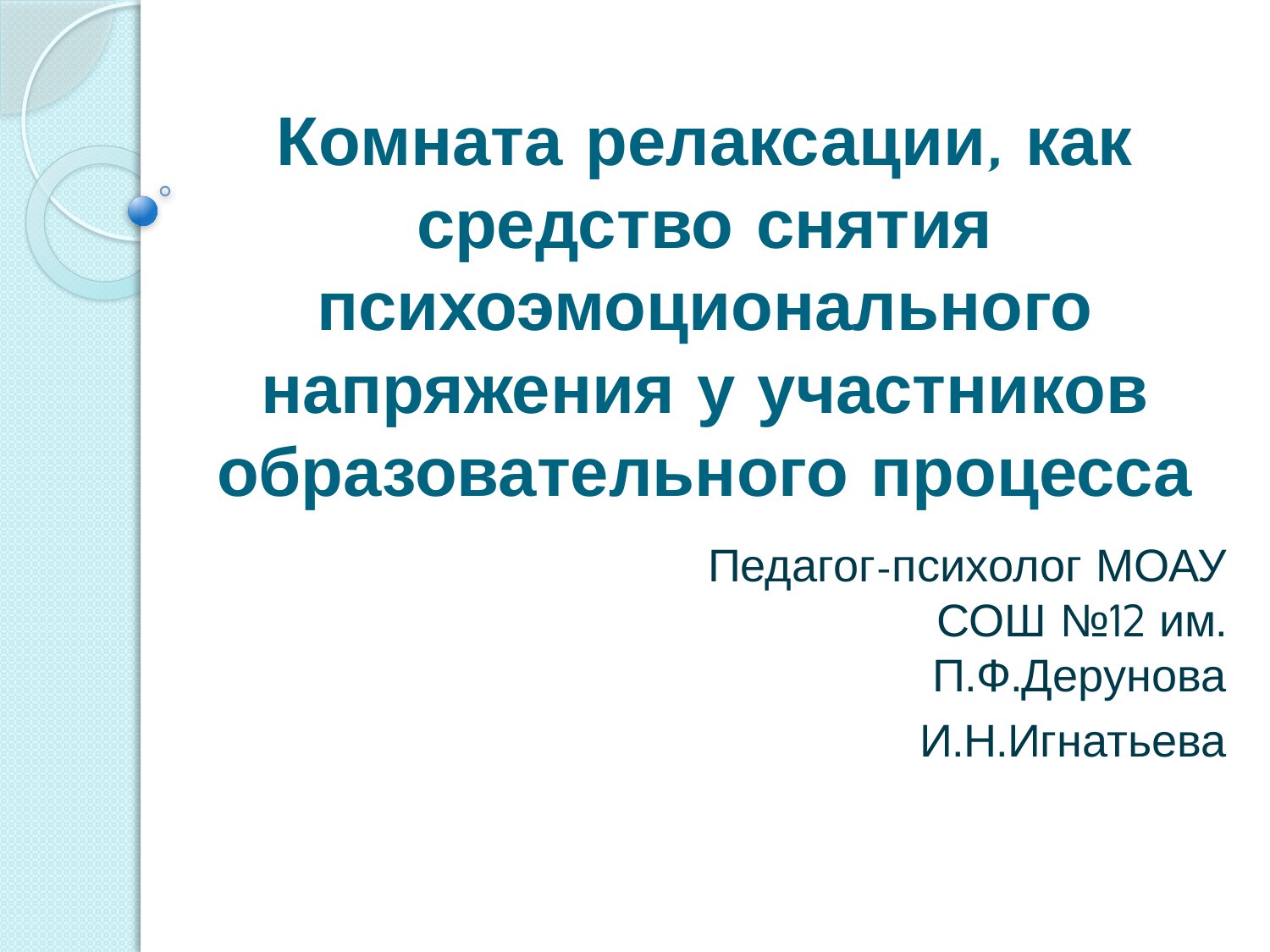

# Комната релаксации, как средство снятия психоэмоционального напряжения у участников образовательного процесса
Педагог-психолог МОАУ СОШ №12 им. П.Ф.Дерунова
И.Н.Игнатьева